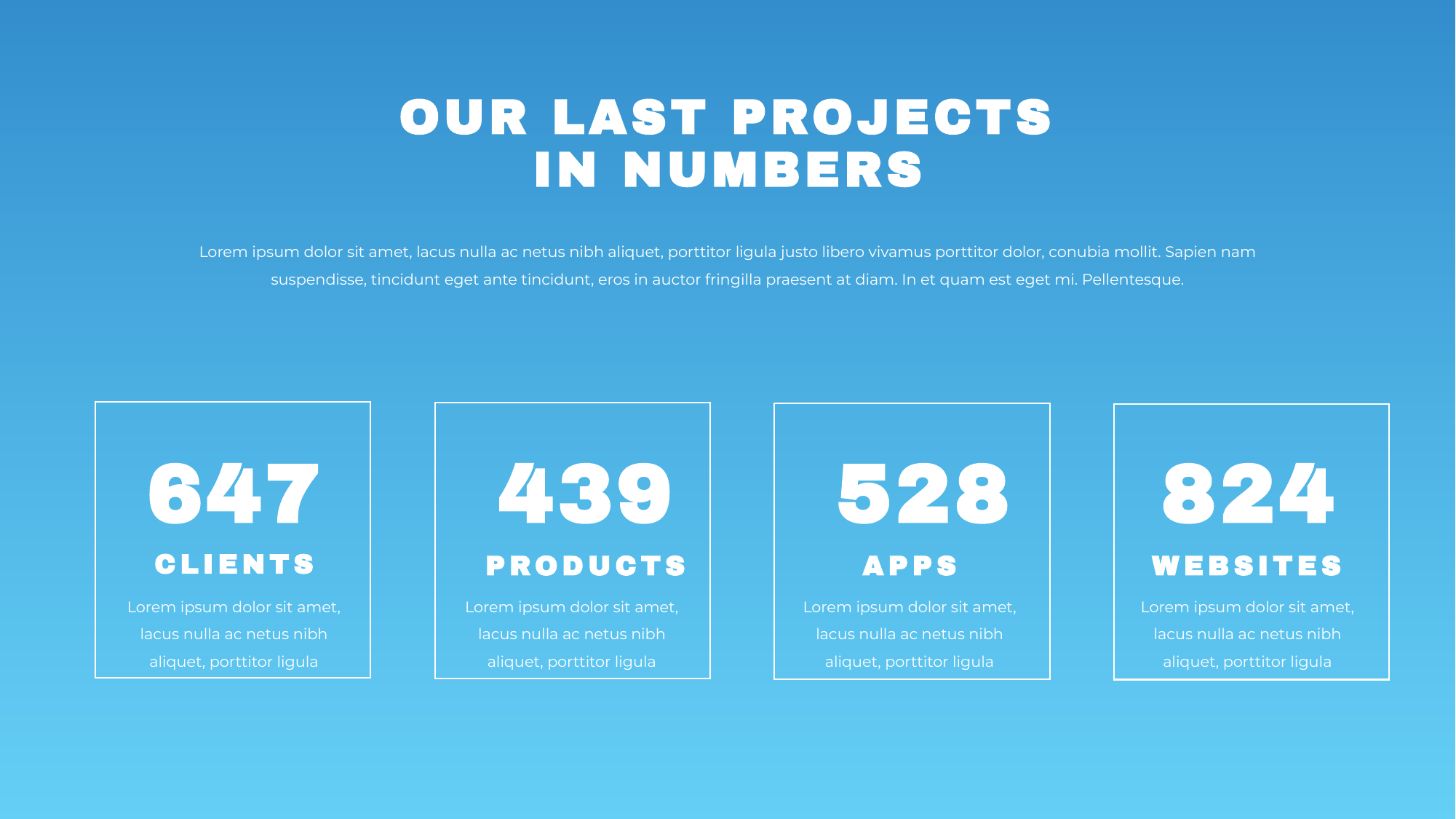

OUR LAST PROJECTS IN NUMBERS
Lorem ipsum dolor sit amet, lacus nulla ac netus nibh aliquet, porttitor ligula justo libero vivamus porttitor dolor, conubia mollit. Sapien nam suspendisse, tincidunt eget ante tincidunt, eros in auctor fringilla praesent at diam. In et quam est eget mi. Pellentesque.

528
824
439
647
CLIENTS
APPS
WEBSITES
PRODUCTS
Lorem ipsum dolor sit amet, lacus nulla ac netus nibh aliquet, porttitor ligula
Lorem ipsum dolor sit amet, lacus nulla ac netus nibh aliquet, porttitor ligula
Lorem ipsum dolor sit amet, lacus nulla ac netus nibh aliquet, porttitor ligula
Lorem ipsum dolor sit amet, lacus nulla ac netus nibh aliquet, porttitor ligula